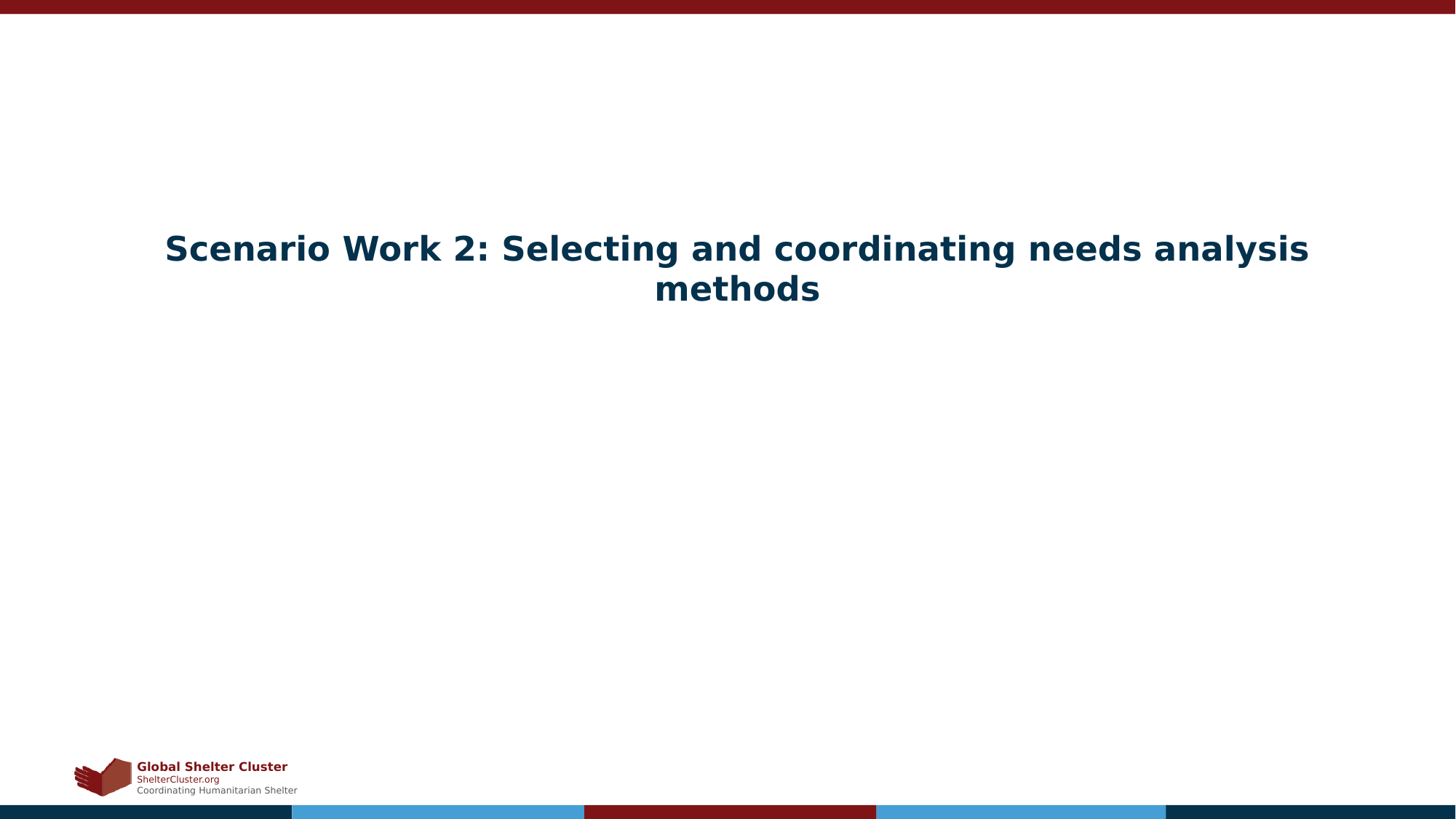

# Scenario Work 2: Selecting and coordinating needs analysis methods